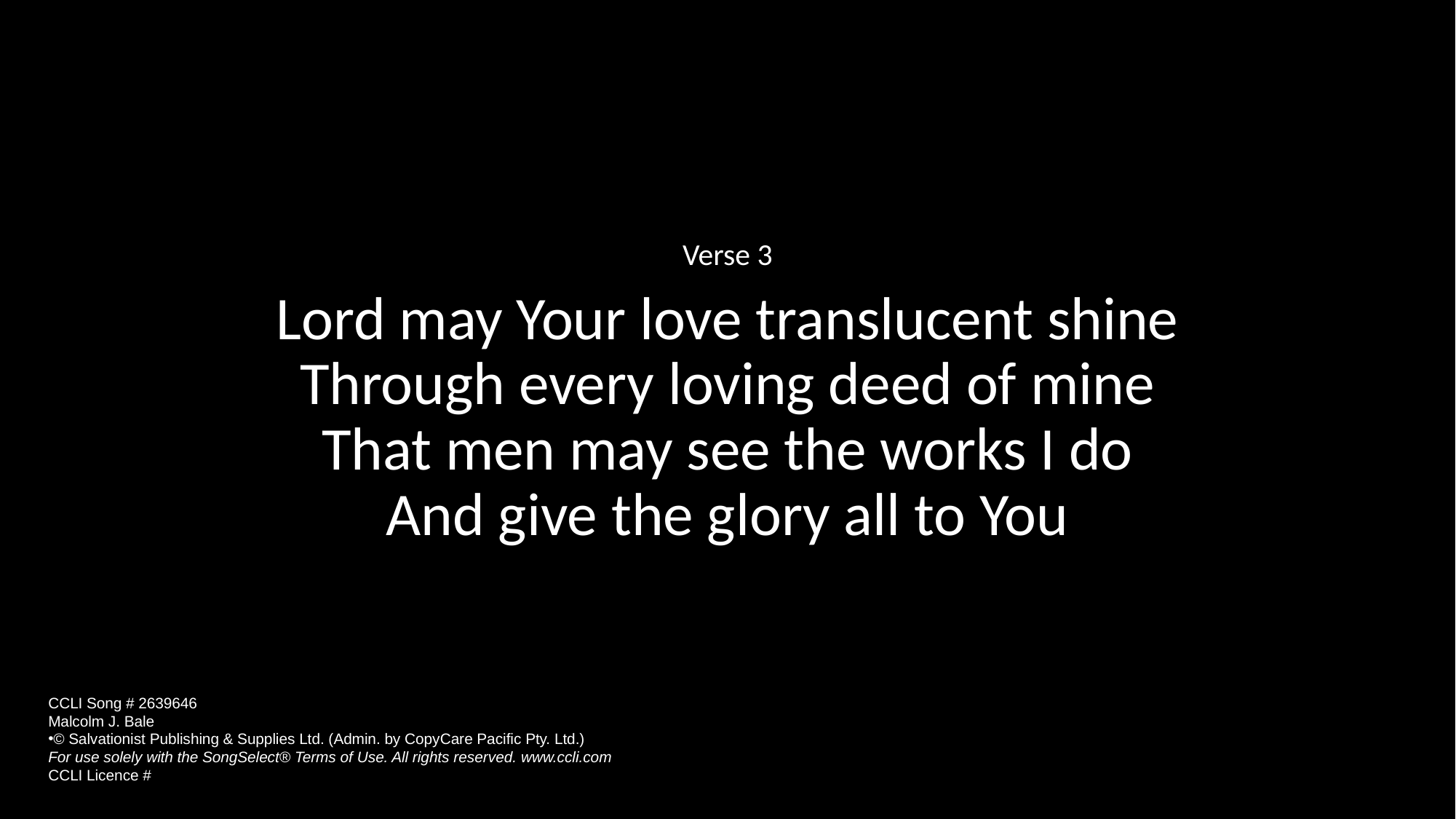

Verse 3
Lord may Your love translucent shine
Through every loving deed of mine
That men may see the works I do
And give the glory all to You

CCLI Song # 2639646
Malcolm J. Bale
© Salvationist Publishing & Supplies Ltd. (Admin. by CopyCare Pacific Pty. Ltd.)
For use solely with the SongSelect® Terms of Use. All rights reserved. www.ccli.com
CCLI Licence #